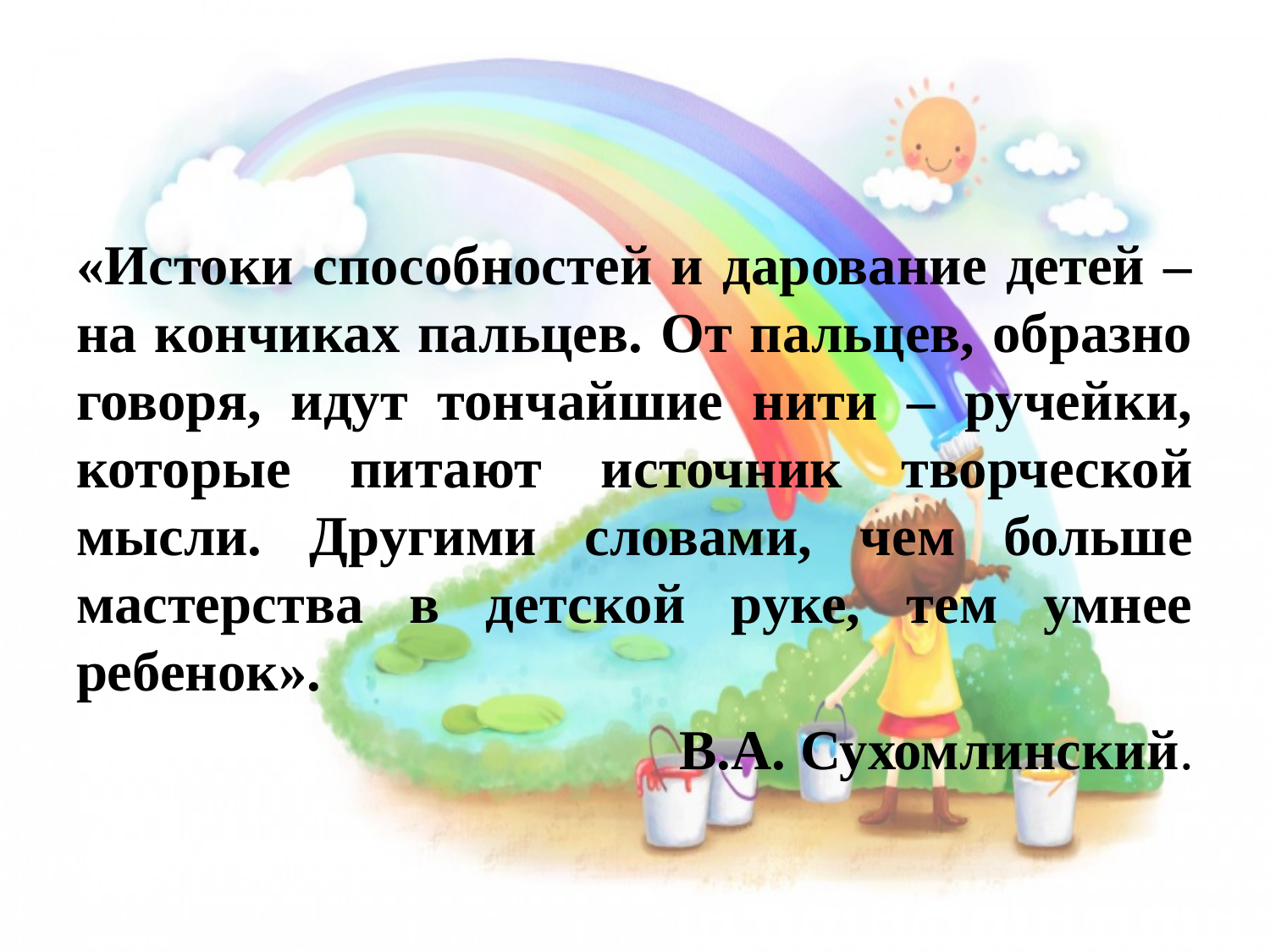

«Истоки способностей и дарование детей –на кончиках пальцев. От пальцев, образно говоря, идут тончайшие нити – ручейки, которые питают источник творческой мысли. Другими словами, чем больше мастерства в детской руке, тем умнее ребенок».
В.А. Сухомлинский.